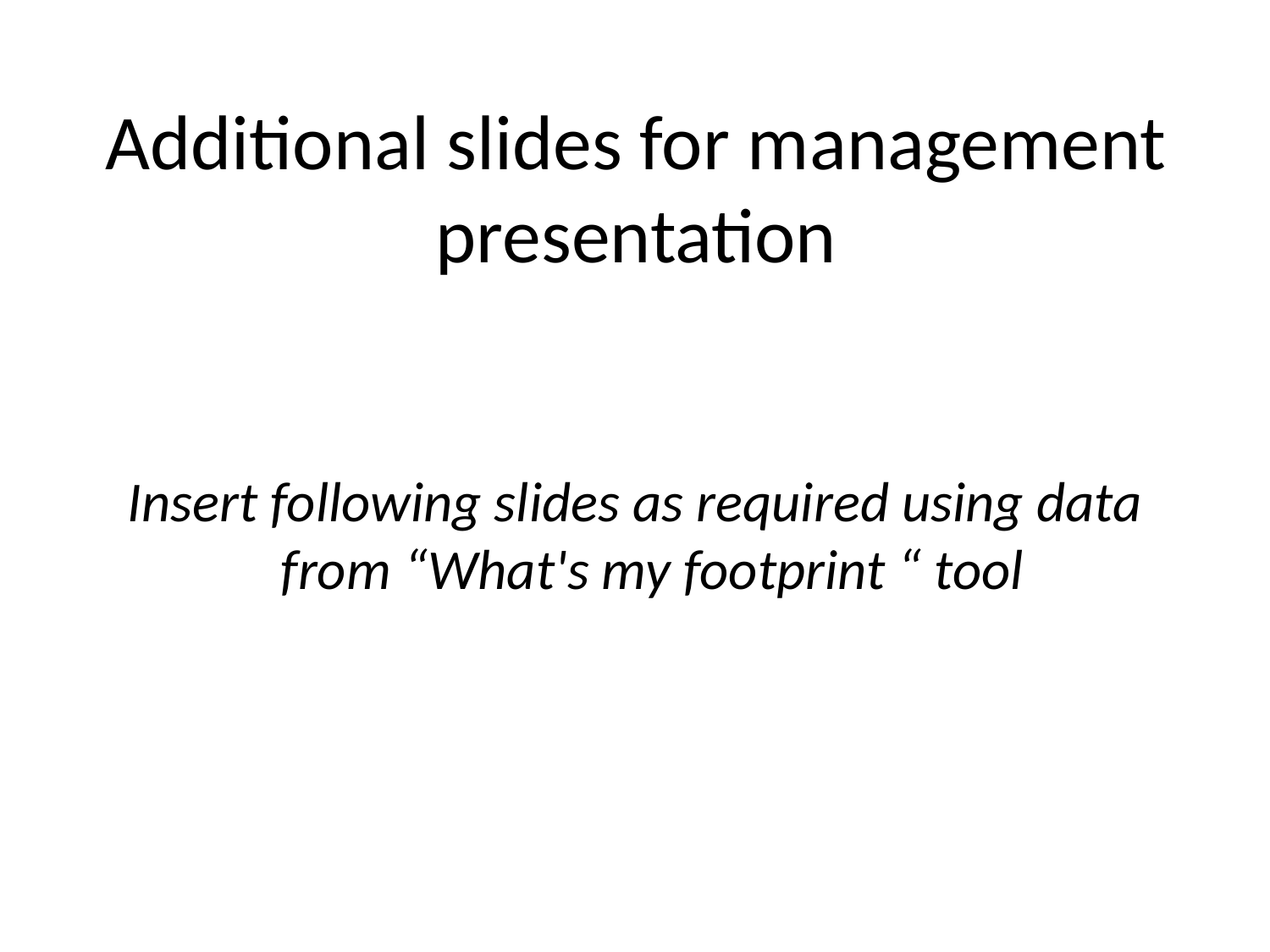

# Additional slides for management presentation

Insert following slides as required using data from “What's my footprint “ tool